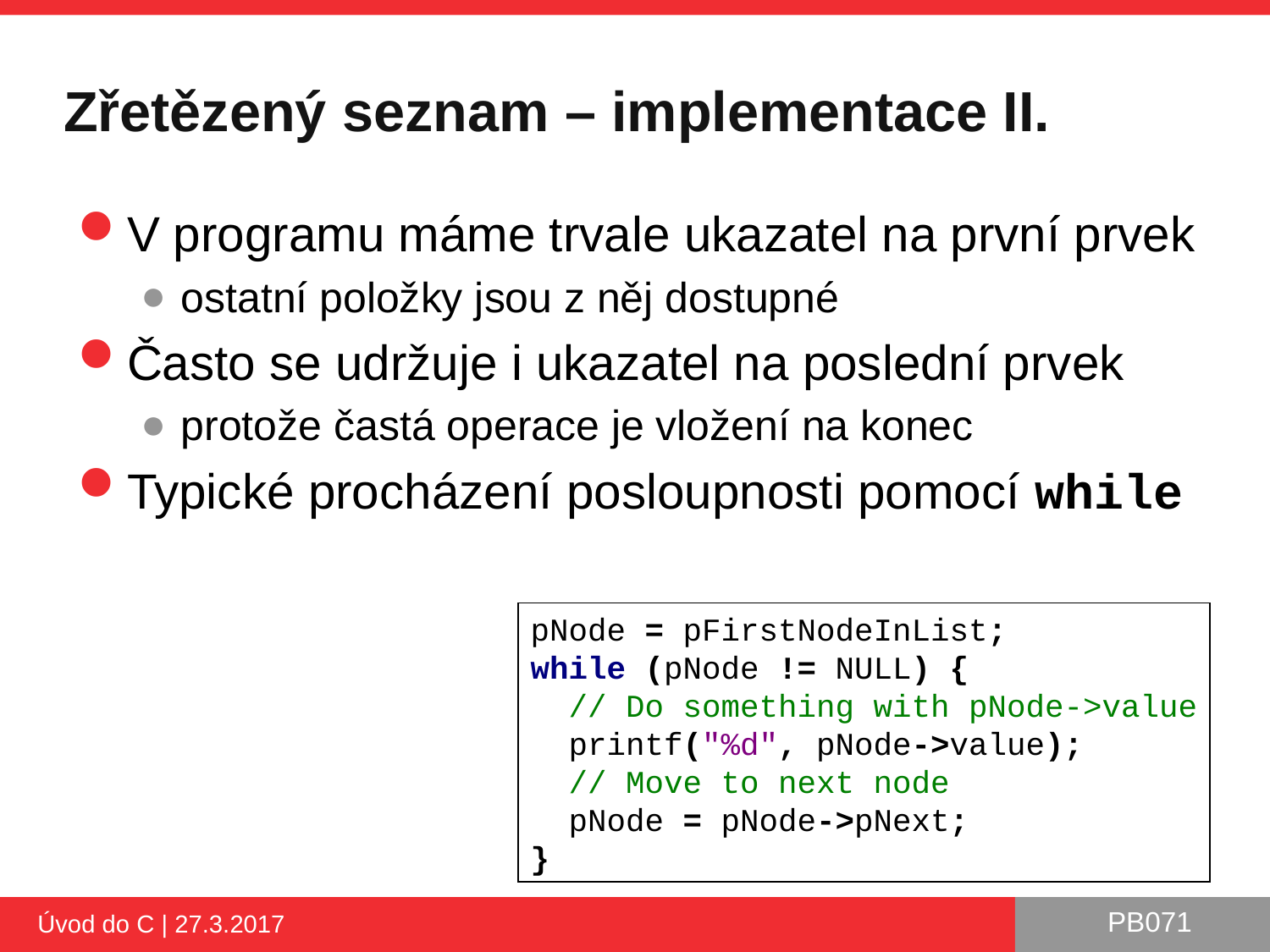

# Zřetězený seznam – implementace II.
V programu máme trvale ukazatel na první prvek
ostatní položky jsou z něj dostupné
Často se udržuje i ukazatel na poslední prvek
protože častá operace je vložení na konec
Typické procházení posloupnosti pomocí while

pNode = pFirstNodeInList;
while (pNode != NULL) {
  // Do something with pNode->value
  printf("%d", pNode->value);
  // Move to next node
  pNode = pNode->pNext;
}
Úvod do C | 27.3.2017